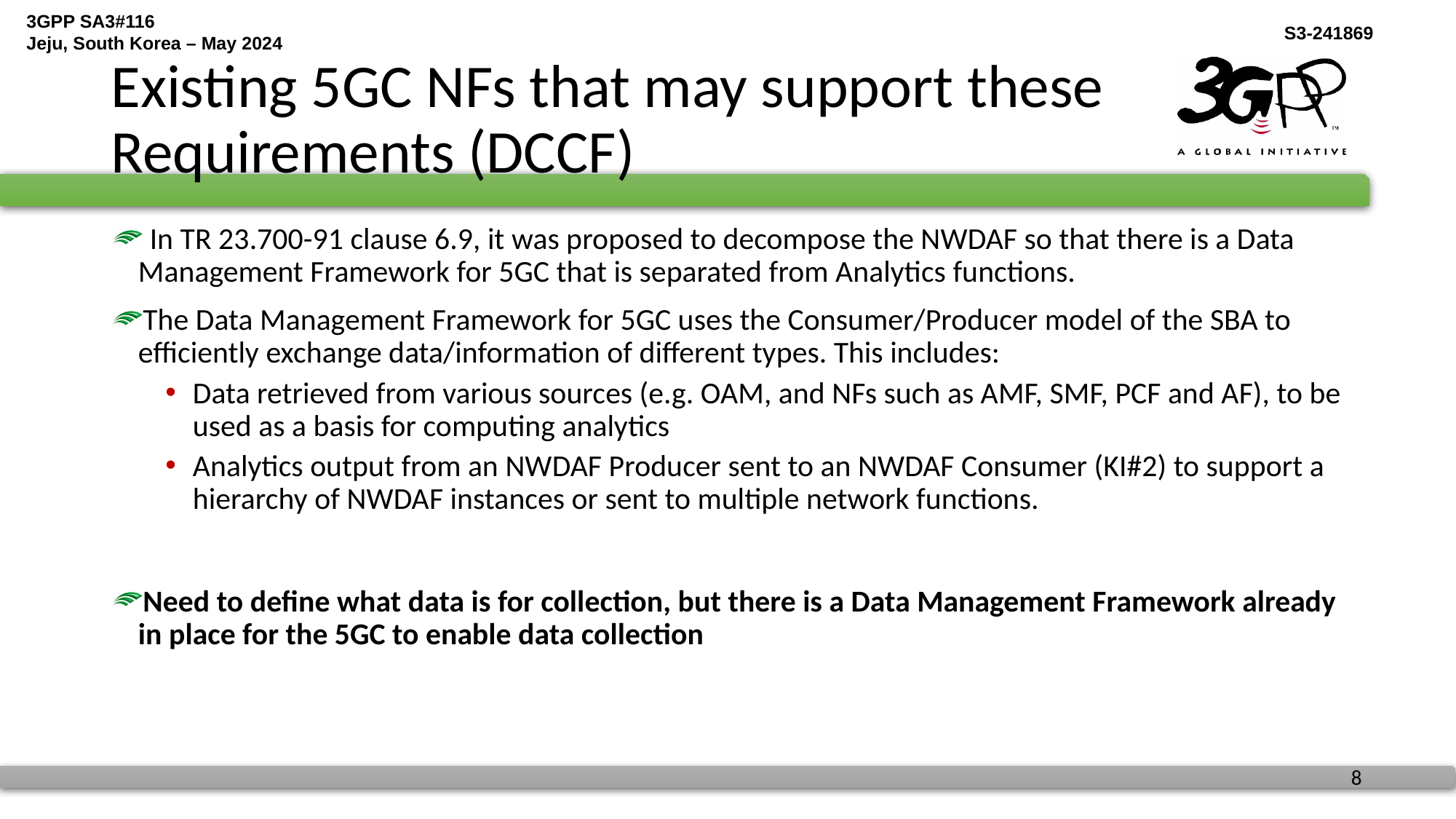

# Existing 5GC NFs that may support these Requirements (DCCF)
 In TR 23.700-91 clause 6.9, it was proposed to decompose the NWDAF so that there is a Data Management Framework for 5GC that is separated from Analytics functions.
The Data Management Framework for 5GC uses the Consumer/Producer model of the SBA to efficiently exchange data/information of different types. This includes:
Data retrieved from various sources (e.g. OAM, and NFs such as AMF, SMF, PCF and AF), to be used as a basis for computing analytics
Analytics output from an NWDAF Producer sent to an NWDAF Consumer (KI#2) to support a hierarchy of NWDAF instances or sent to multiple network functions.

Need to define what data is for collection, but there is a Data Management Framework already in place for the 5GC to enable data collection